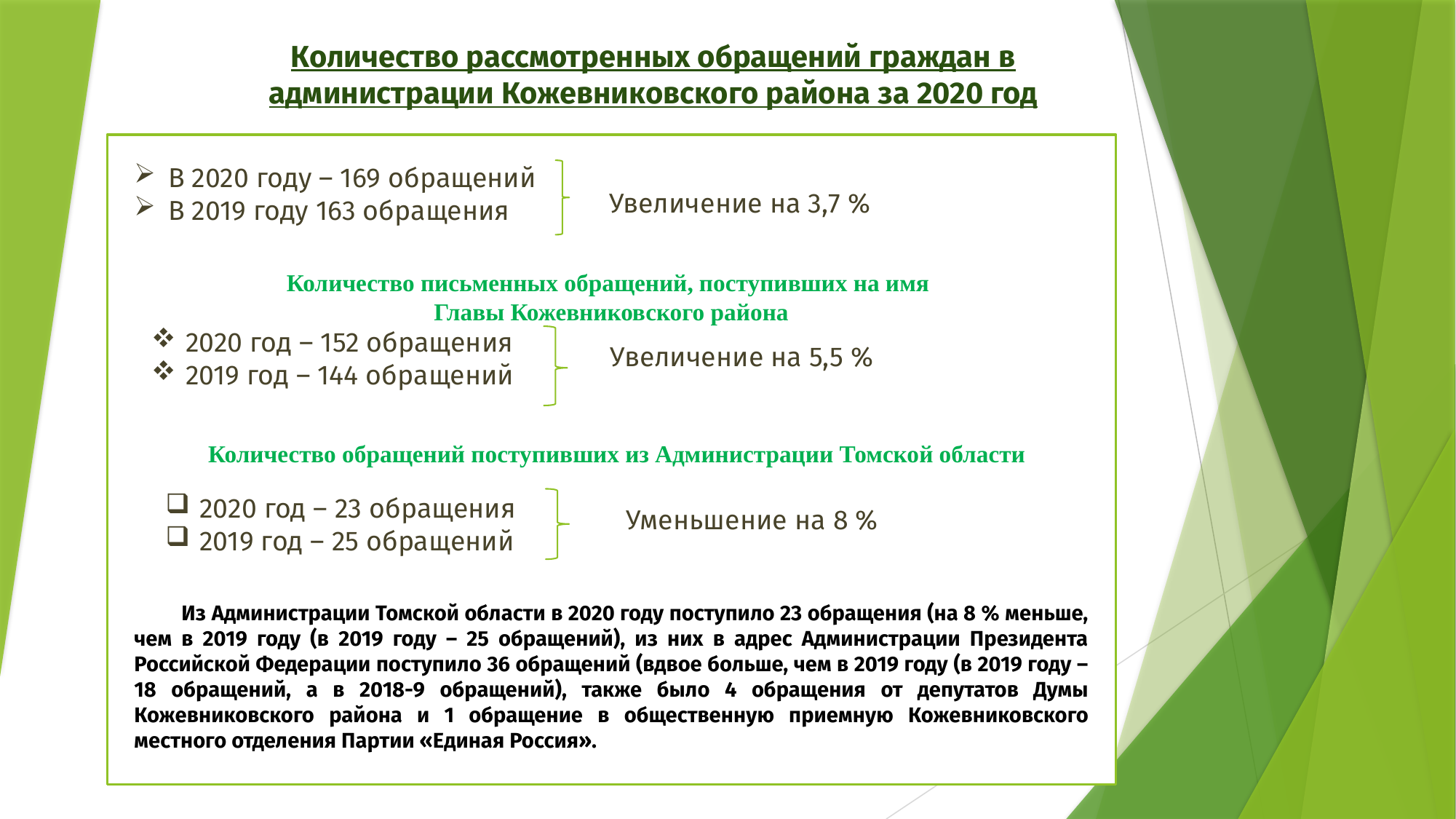

Количество рассмотренных обращений граждан в администрации Кожевниковского района за 2020 год

В 2020 году – 169 обращений
В 2019 году 163 обращения

Увеличение на 3,7 %
Количество письменных обращений, поступивших на имя
Главы Кожевниковского района
2020 год – 152 обращения
2019 год – 144 обращений

Увеличение на 5,5 %

Количество обращений поступивших из Администрации Томской области
2020 год – 23 обращения
2019 год – 25 обращений

Уменьшение на 8 %
Из Администрации Томской области в 2020 году поступило 23 обращения (на 8 % меньше, чем в 2019 году (в 2019 году – 25 обращений), из них в адрес Администрации Президента Российской Федерации поступило 36 обращений (вдвое больше, чем в 2019 году (в 2019 году – 18 обращений, а в 2018-9 обращений), также было 4 обращения от депутатов Думы Кожевниковского района и 1 обращение в общественную приемную Кожевниковского местного отделения Партии «Единая Россия».